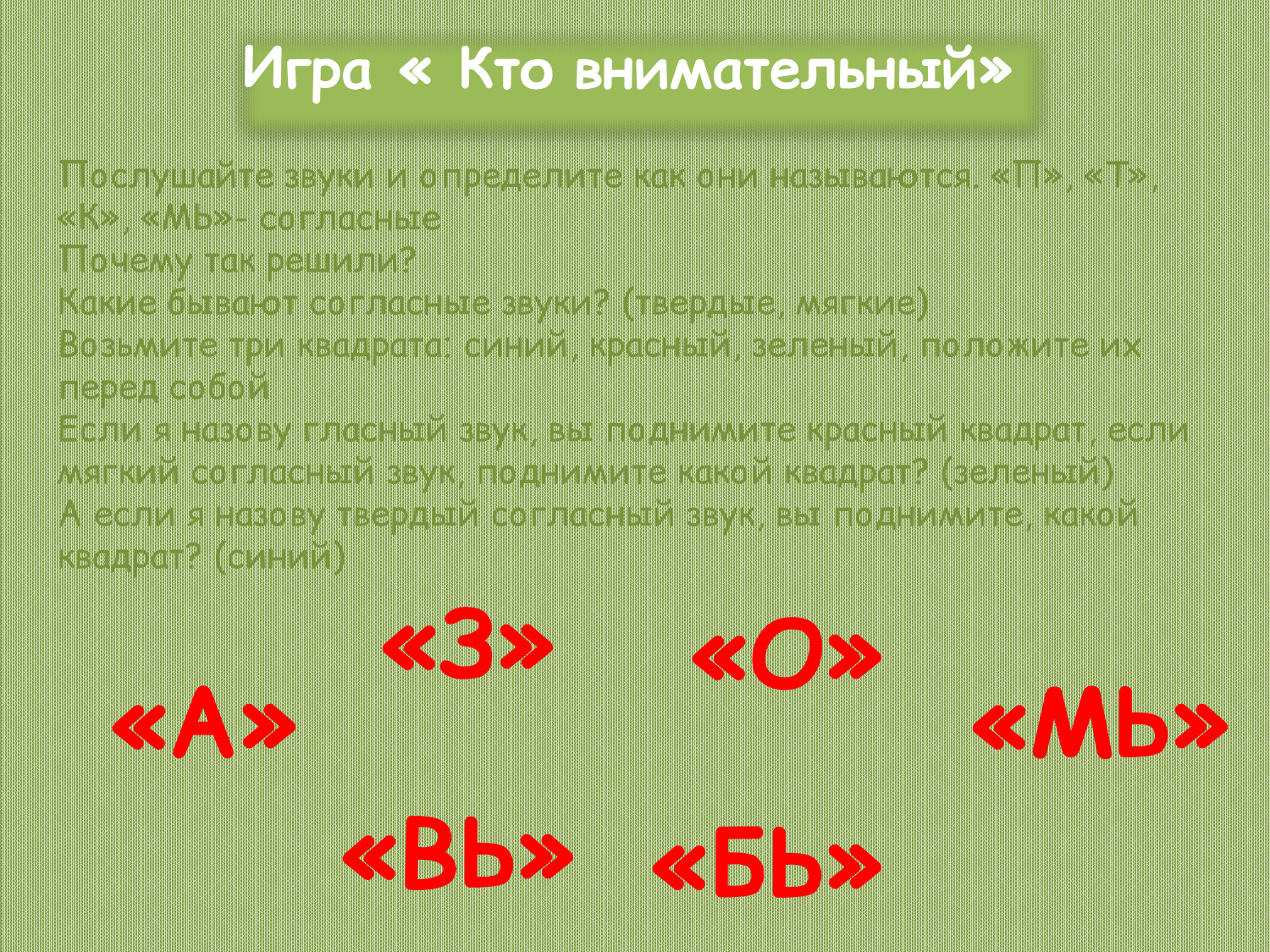

Игра « Кто внимательный»

Послушайте звуки и определите как они называются. «П», «Т», «К», «МЬ»- согласные
Почему так решили?
Какие бывают согласные звуки? (твердые, мягкие)
Возьмите три квадрата: синий, красный, зеленый, положите их перед собой
Если я назову гласный звук, вы поднимите красный квадрат, если мягкий согласный звук, поднимите какой квадрат? (зеленый)
А если я назову твердый согласный звук, вы поднимите, какой квадрат? (синий)

«З»
«О»
«А»
«МЬ»
«ВЬ»
«БЬ»